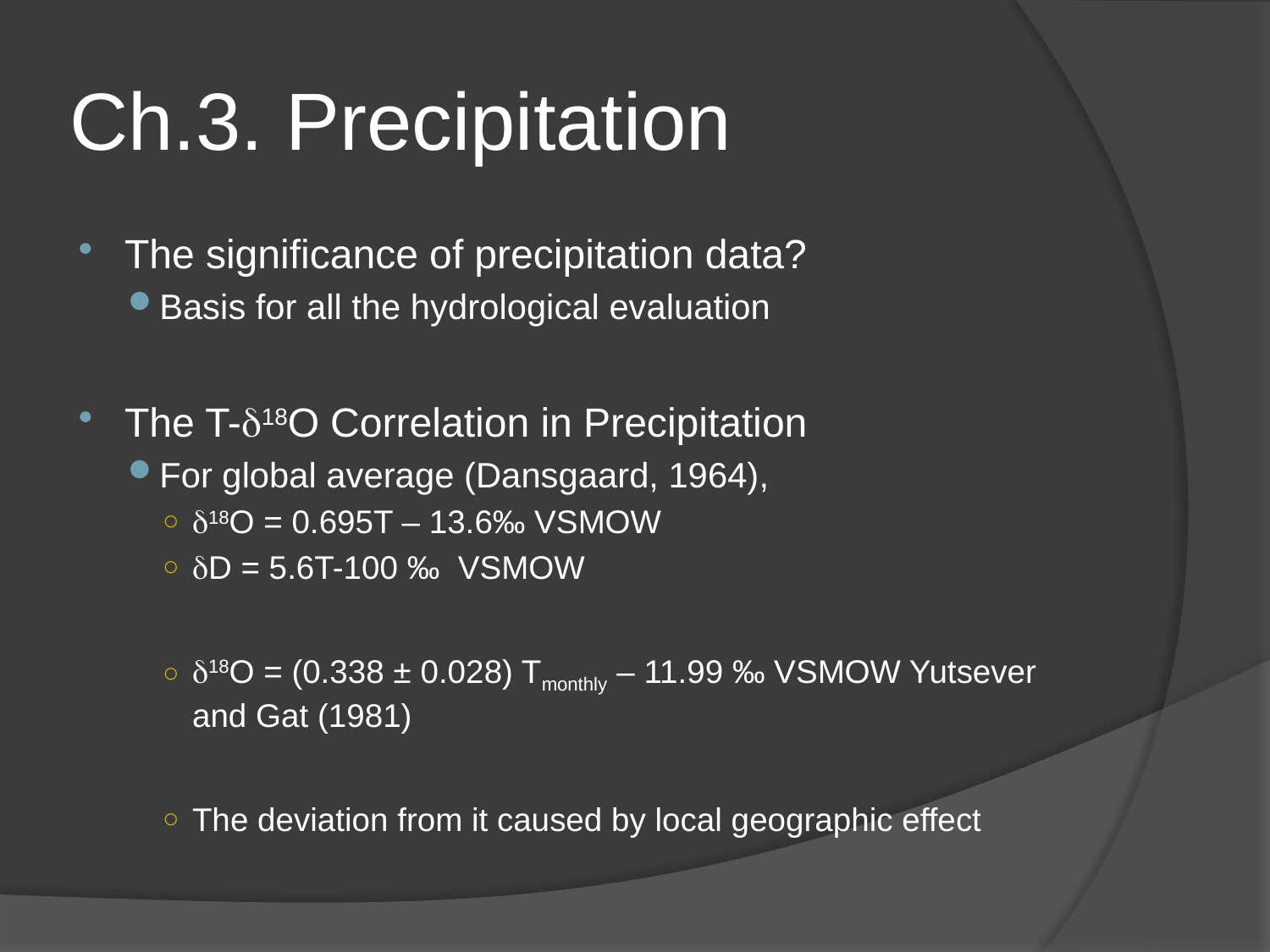

# Ch.3. Precipitation
The significance of precipitation data?
Basis for all the hydrological evaluation

The T-δ18O Correlation in Precipitation
For global average (Dansgaard, 1964),
δ18O = 0.695T – 13.6‰ VSMOW
δD = 5.6T-100 ‰  VSMOW

δ18O = (0.338 ± 0.028) Tmonthly – 11.99 ‰ VSMOW Yutsever and Gat (1981)

The deviation from it caused by local geographic effect